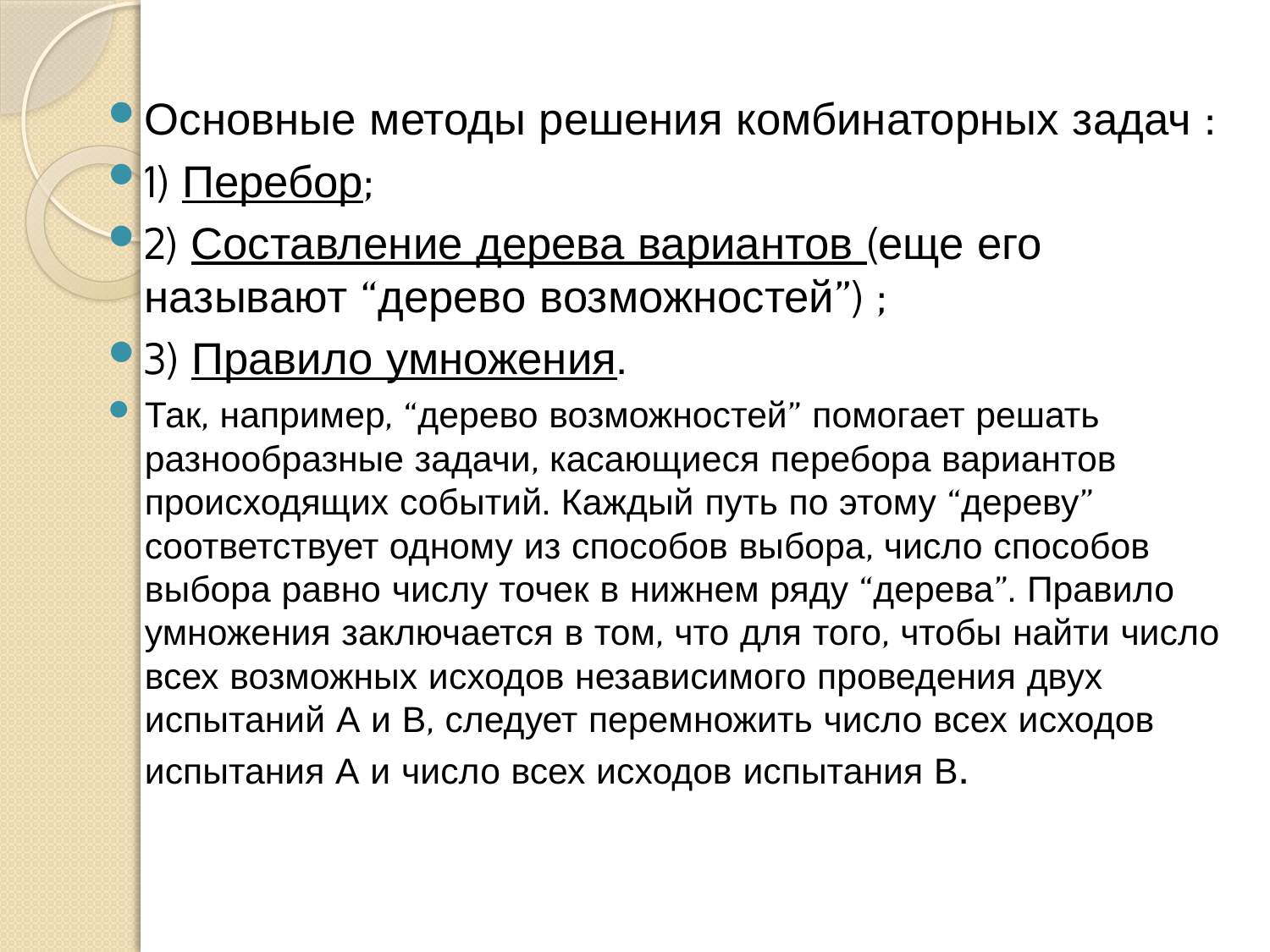

Основные методы решения комбинаторных задач :
1) Перебор;
2) Составление дерева вариантов (еще его называют “дерево возможностей”) ;
3) Правило умножения.
Так, например, “дерево возможностей” помогает решать разнообразные задачи, касающиеся перебора вариантов происходящих событий. Каждый путь по этому “дереву” соответствует одному из способов выбора, число способов выбора равно числу точек в нижнем ряду “дерева”. Правило умножения заключается в том, что для того, чтобы найти число всех возможных исходов независимого проведения двух испытаний А и В, следует перемножить число всех исходов испытания А и число всех исходов испытания В.